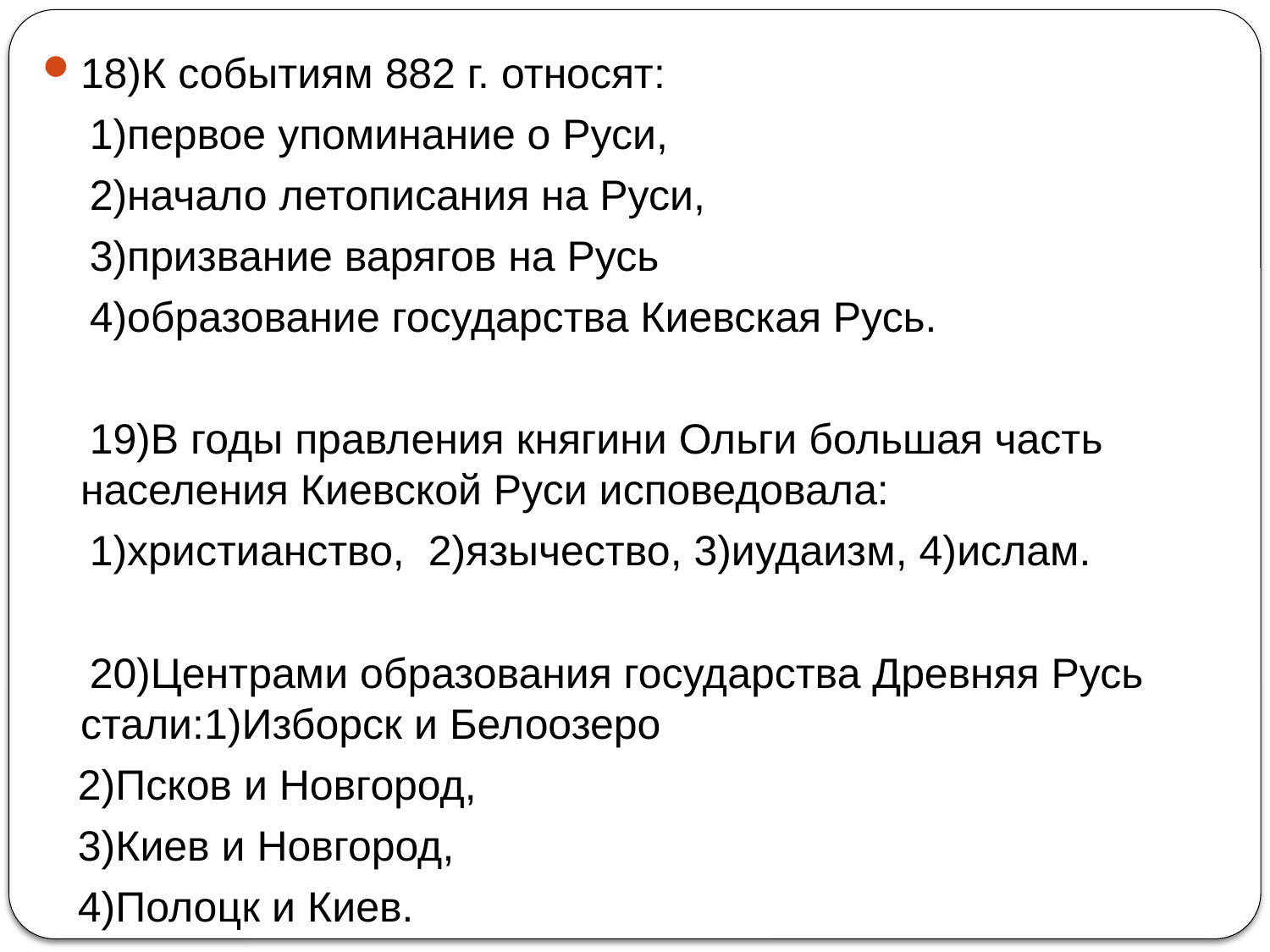

18)К событиям 882 г. относят:
    1)первое упоминание о Руси,
    2)начало летописания на Руси,
    3)призвание варягов на Русь
    4)образование государства Киевская Русь.

    19)В годы правления княгини Ольги большая часть населения Киевской Руси исповедовала:
    1)христианство,  2)язычество, 3)иудаизм, 4)ислам.

    20)Центрами образования государства Древняя Русь стали:1)Изборск и Белоозеро
   2)Псков и Новгород,
   3)Киев и Новгород,
   4)Полоцк и Киев.